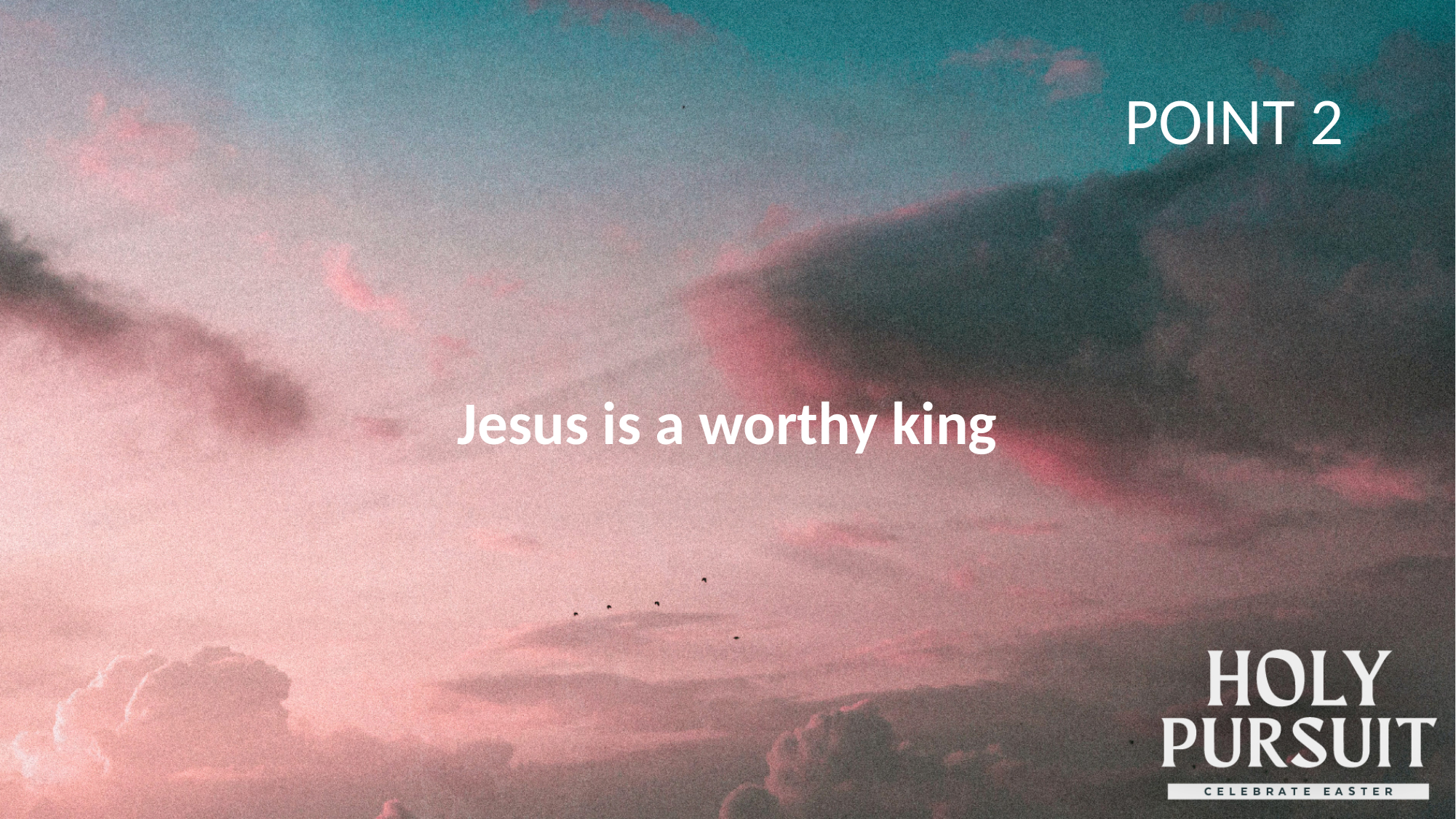

# POINT 2

Jesus is a worthy king